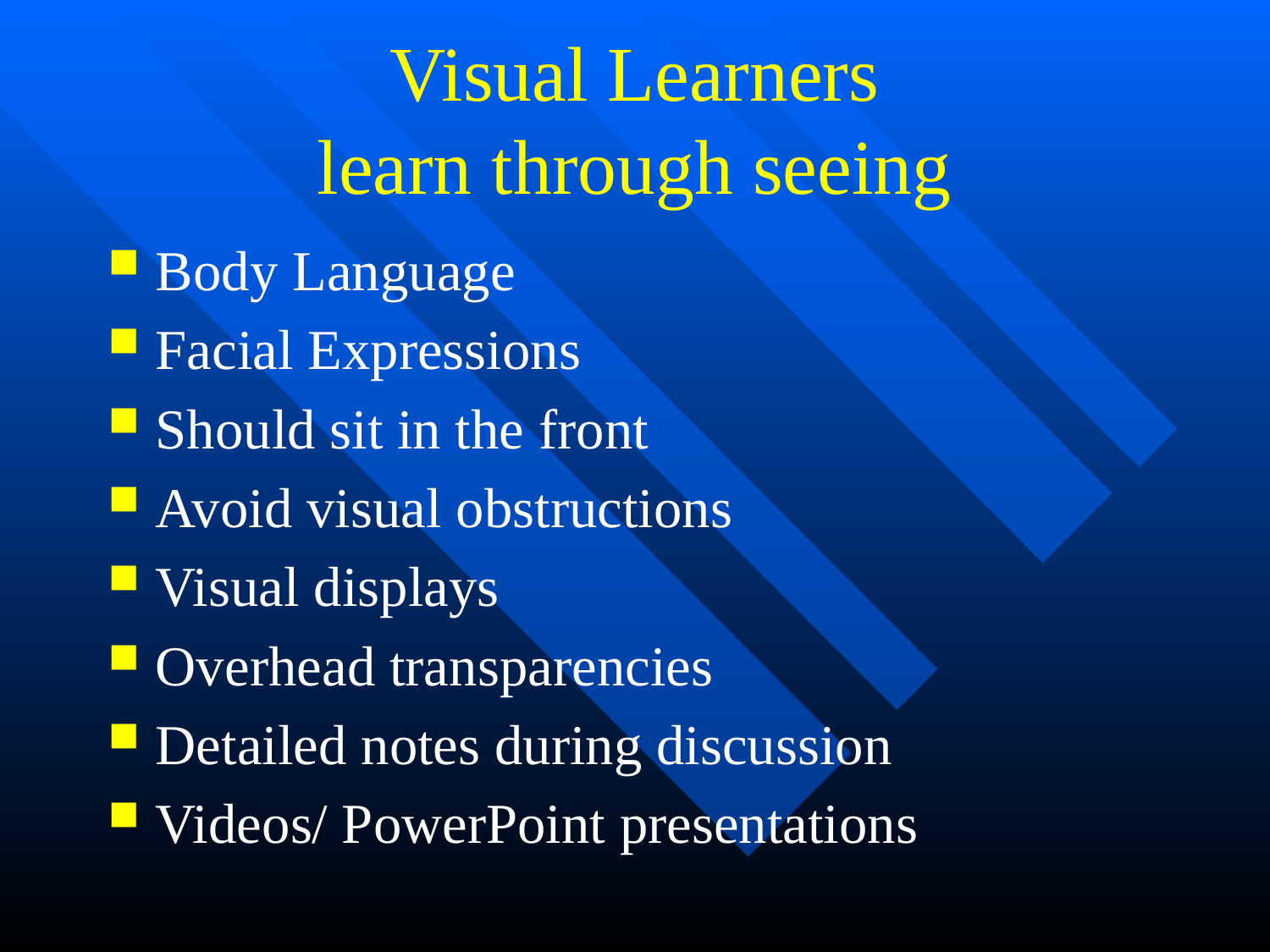

# Visual Learners learn through seeing
Body Language
Facial Expressions
Should sit in the front
Avoid visual obstructions
Visual displays
Overhead transparencies
Detailed notes during discussion
Videos/ PowerPoint presentations